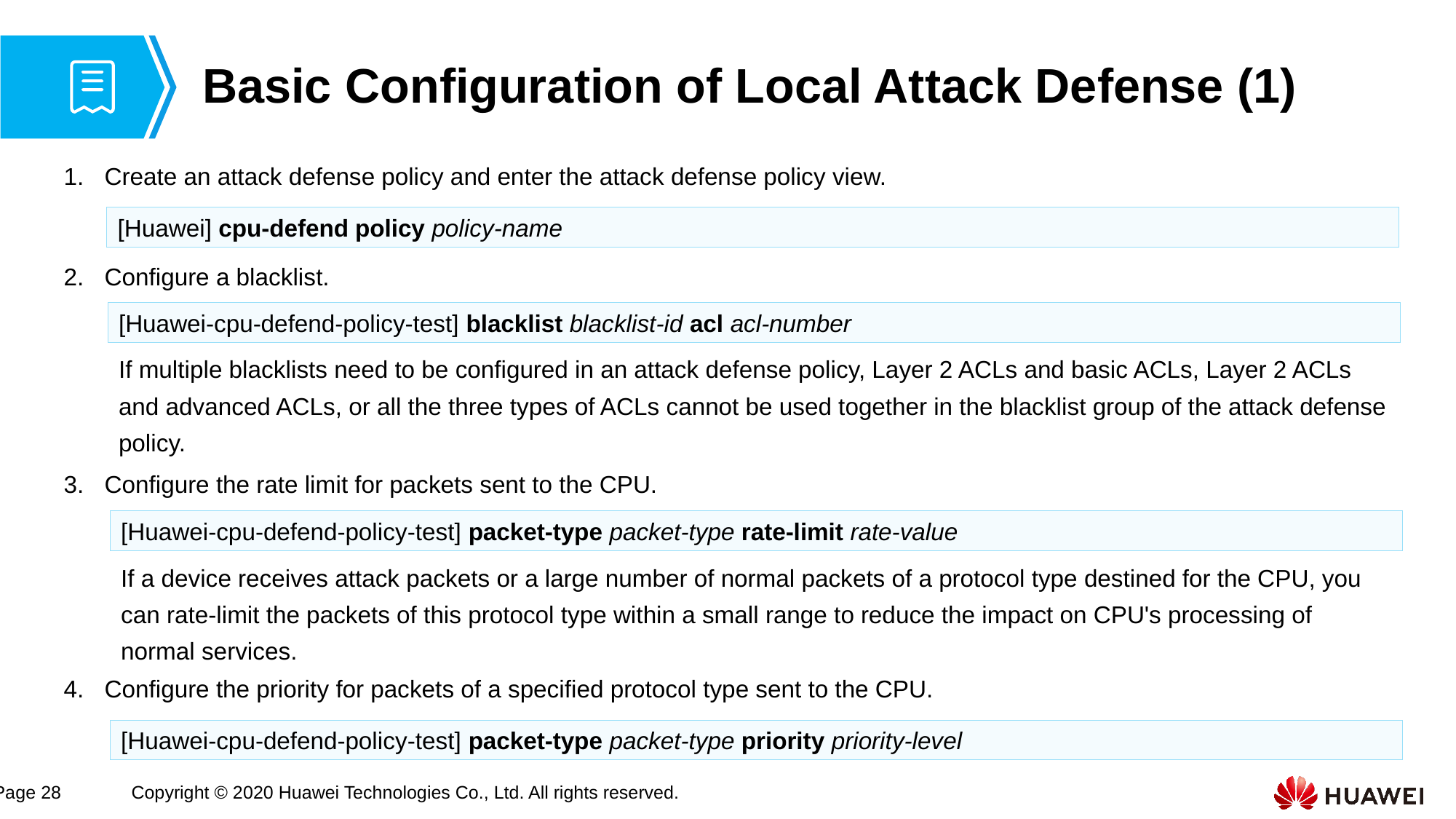

# Basic Configuration of Local Attack Defense (1)
Create an attack defense policy and enter the attack defense policy view.
[Huawei] cpu-defend policy policy-name
Configure a blacklist.
[Huawei-cpu-defend-policy-test] blacklist blacklist-id acl acl-number
If multiple blacklists need to be configured in an attack defense policy, Layer 2 ACLs and basic ACLs, Layer 2 ACLs and advanced ACLs, or all the three types of ACLs cannot be used together in the blacklist group of the attack defense policy.
Configure the rate limit for packets sent to the CPU.
[Huawei-cpu-defend-policy-test] packet-type packet-type rate-limit rate-value
If a device receives attack packets or a large number of normal packets of a protocol type destined for the CPU, you can rate-limit the packets of this protocol type within a small range to reduce the impact on CPU's processing of normal services.
Configure the priority for packets of a specified protocol type sent to the CPU.
[Huawei-cpu-defend-policy-test] packet-type packet-type priority priority-level